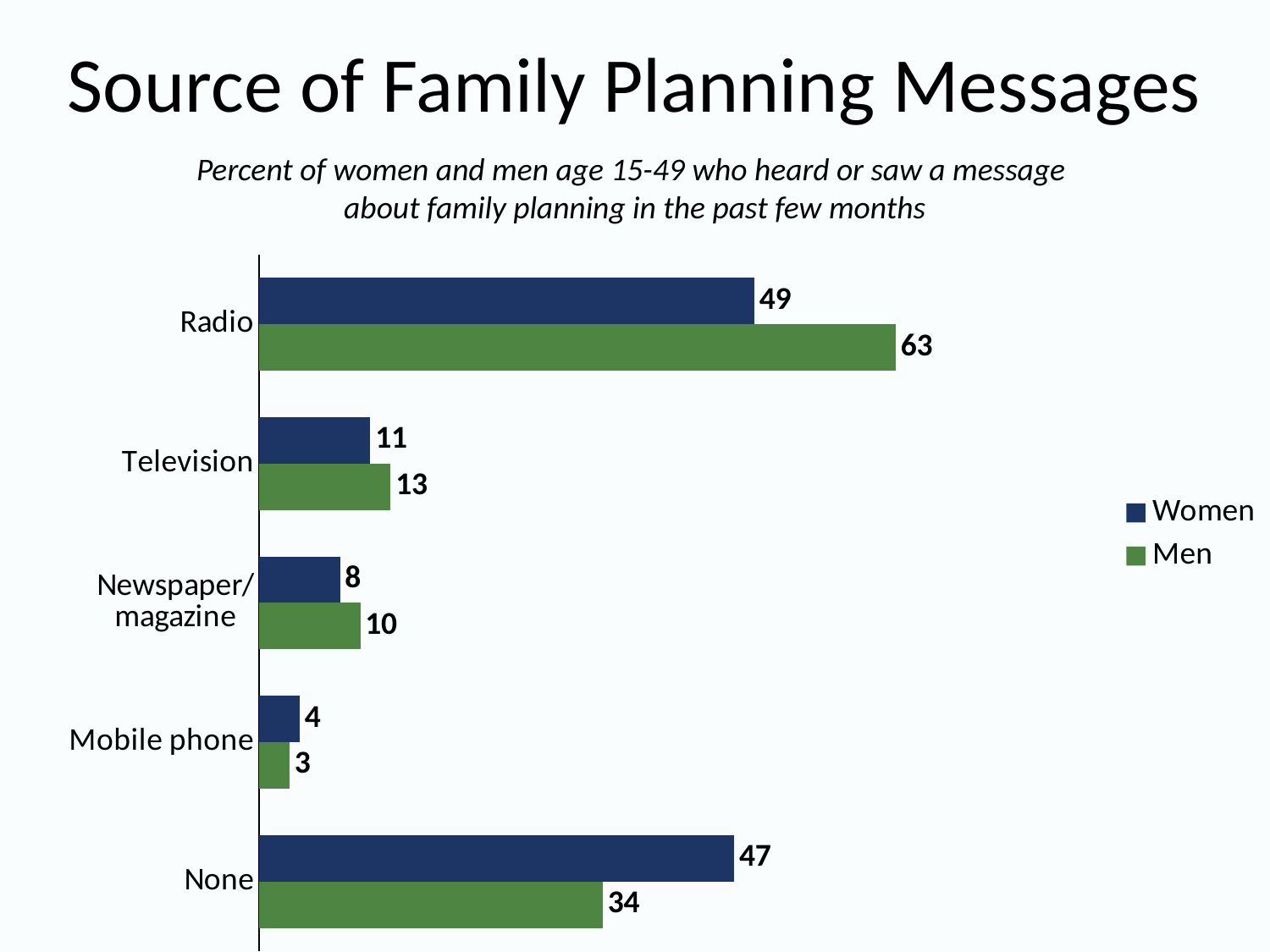

# Source of Family Planning Messages
Percent of women and men age 15-49 who heard or saw a message
about family planning in the past few months

### Chart

| Category | Men | Women |
|---|---|---|
| None | 34.0 | 47.0 |
| Mobile phone | 3.0 | 4.0 |
| Newspaper/ magazine | 10.0 | 8.0 |
| Television | 13.0 | 11.0 |
| Radio | 63.0 | 49.0 |